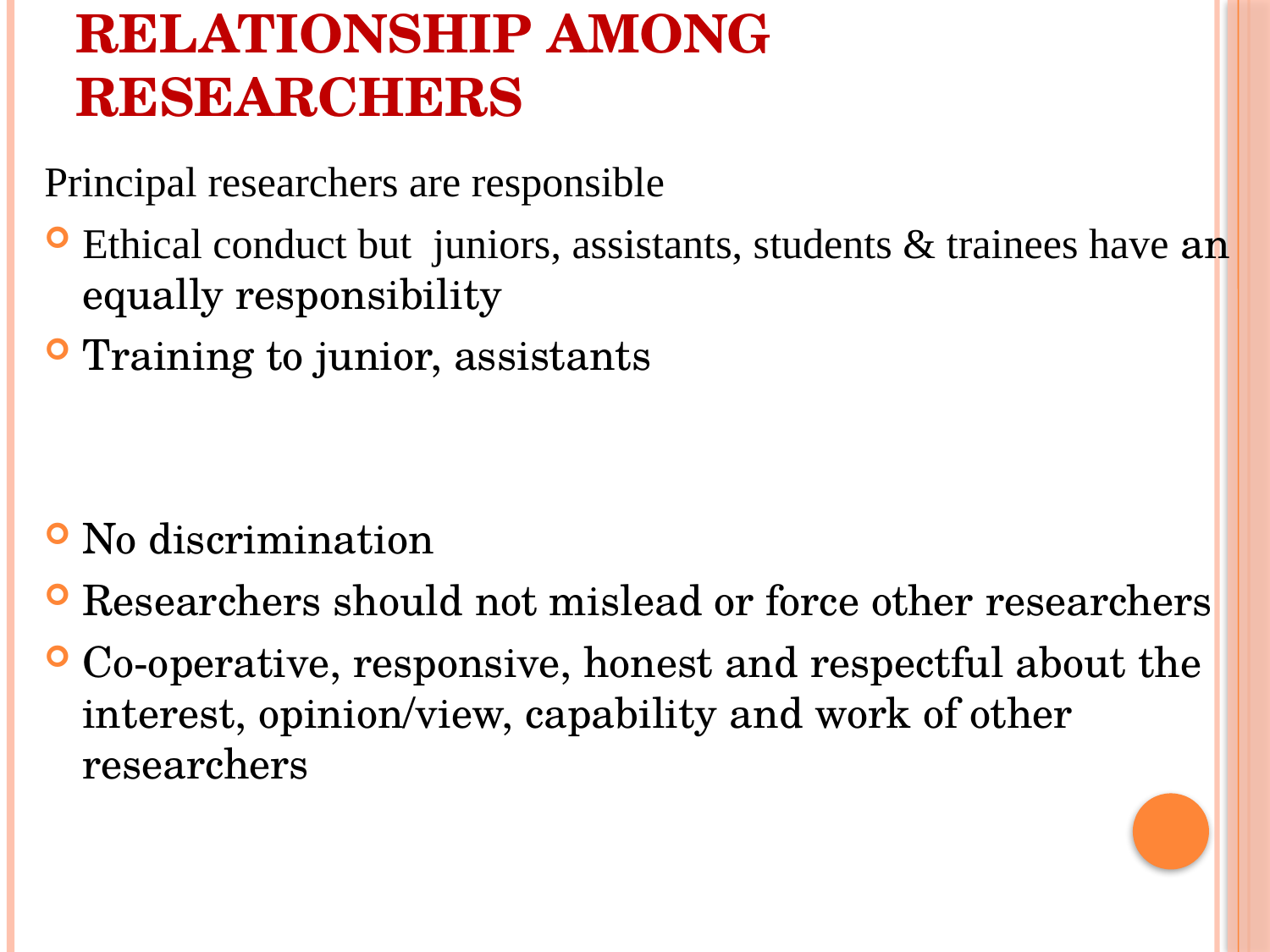

# Relationship among researchers
Principal researchers are responsible
Ethical conduct but  juniors, assistants, students & trainees have an equally responsibility
Training to junior, assistants

No discrimination
Researchers should not mislead or force other researchers
Co-operative, responsive, honest and respectful about the interest, opinion/view, capability and work of other researchers